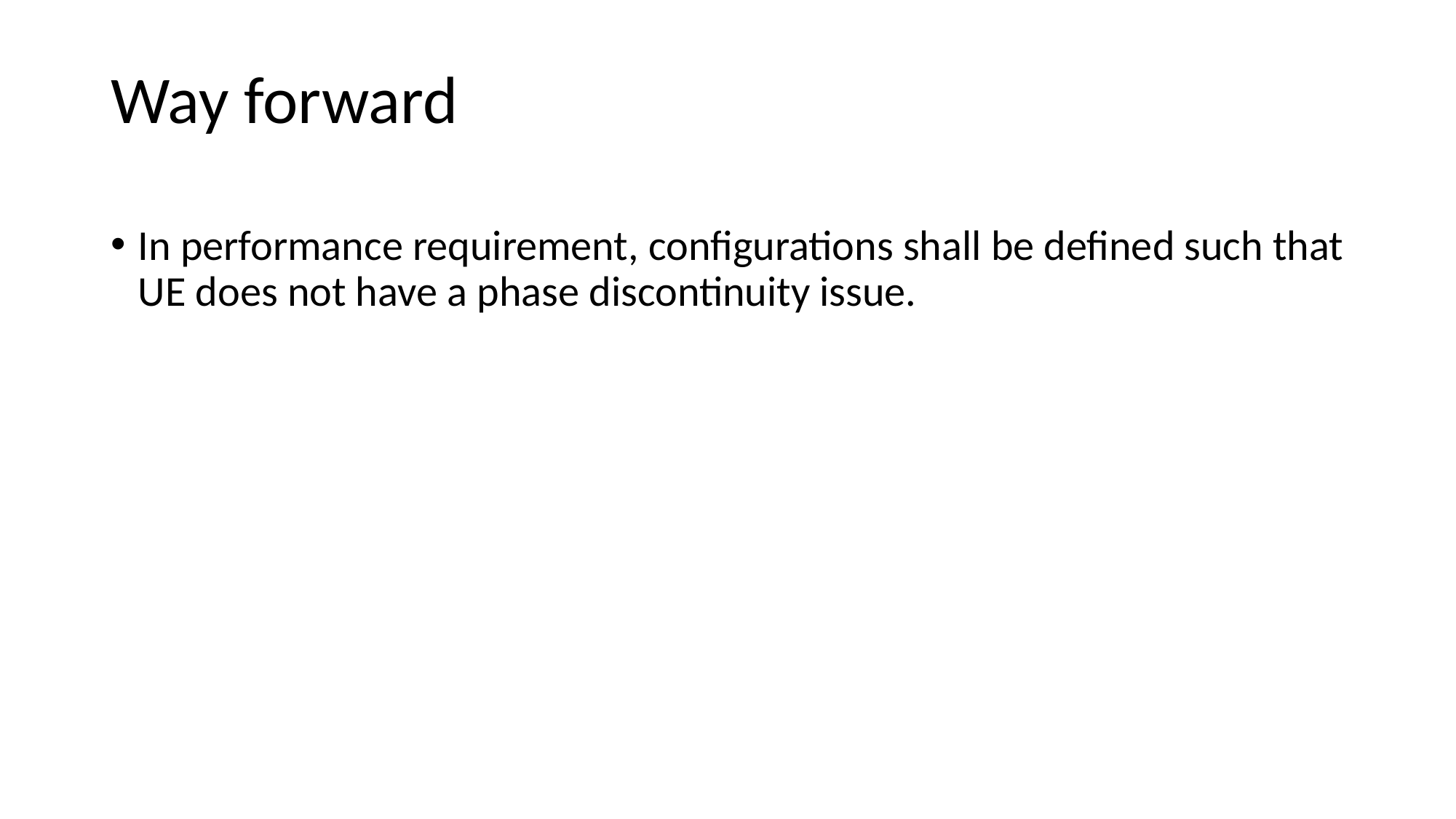

# Way forward
In performance requirement, configurations shall be defined such that UE does not have a phase discontinuity issue.